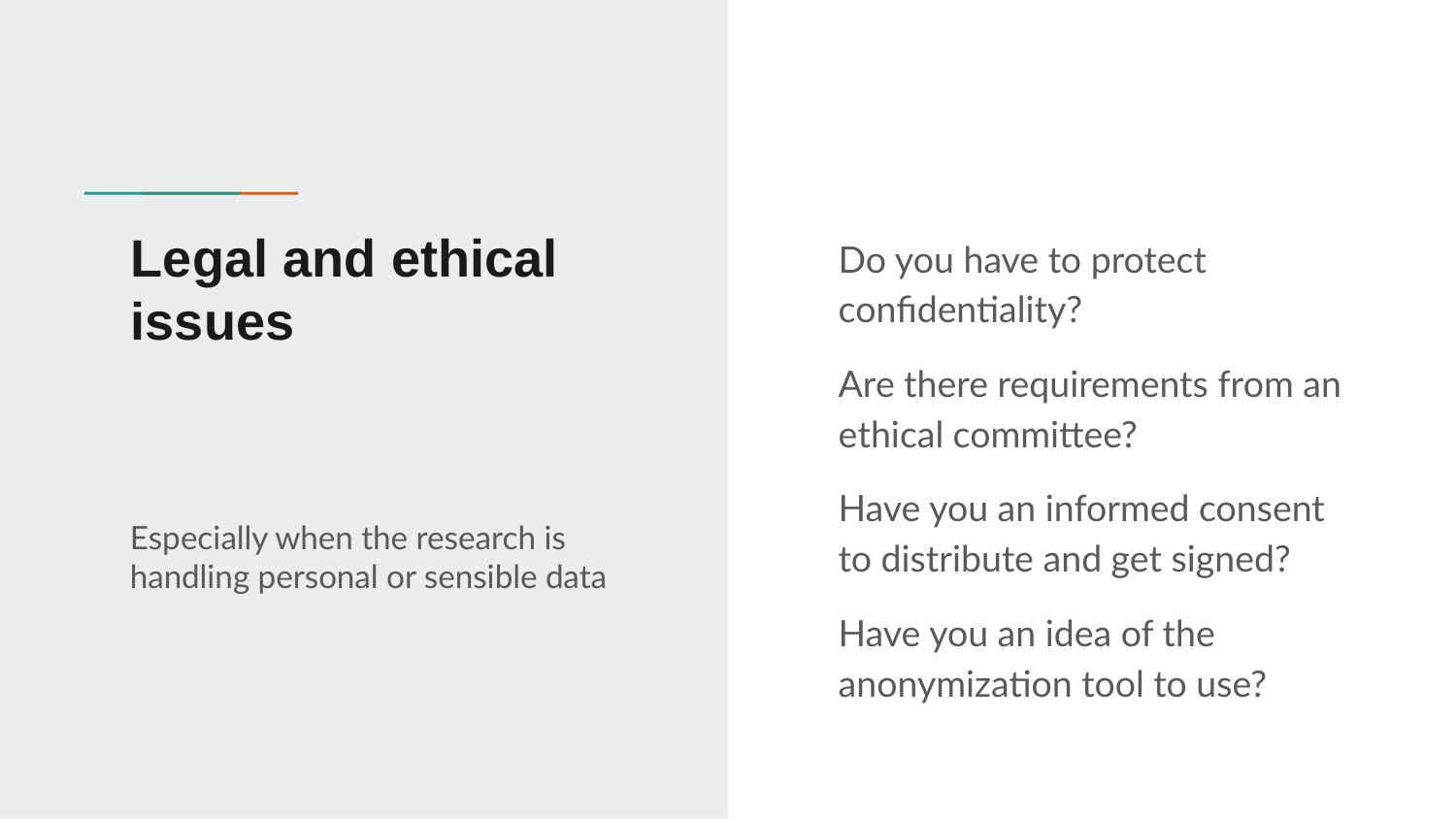

# Legal and ethical issues
Do you have to protect confidentiality?
Are there requirements from an ethical committee?
Have you an informed consent to distribute and get signed?
Have you an idea of the anonymization tool to use?
Especially when the research is handling personal or sensible data